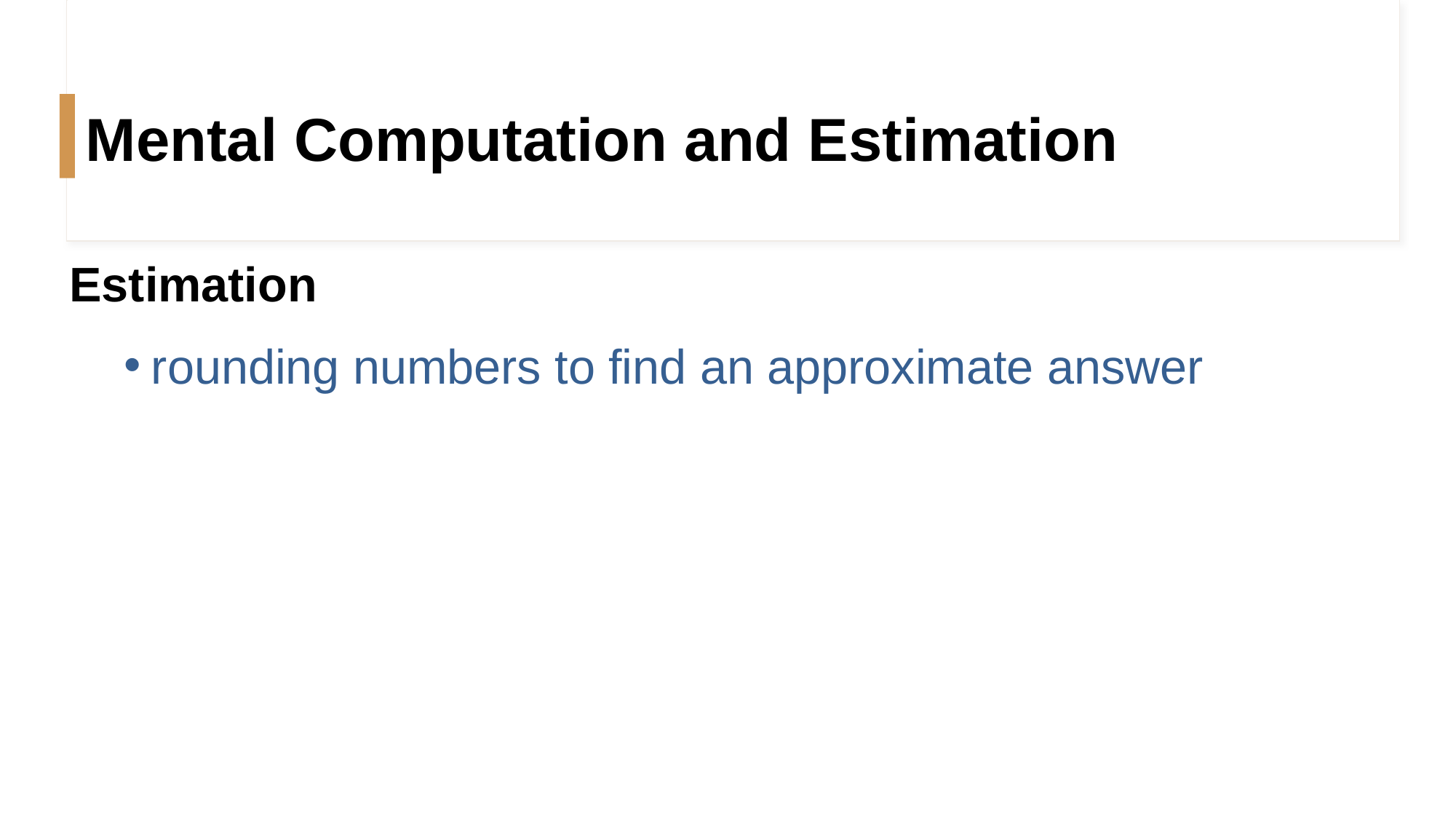

Mental Computation and Estimation
#
Estimation
rounding numbers to find an approximate answer